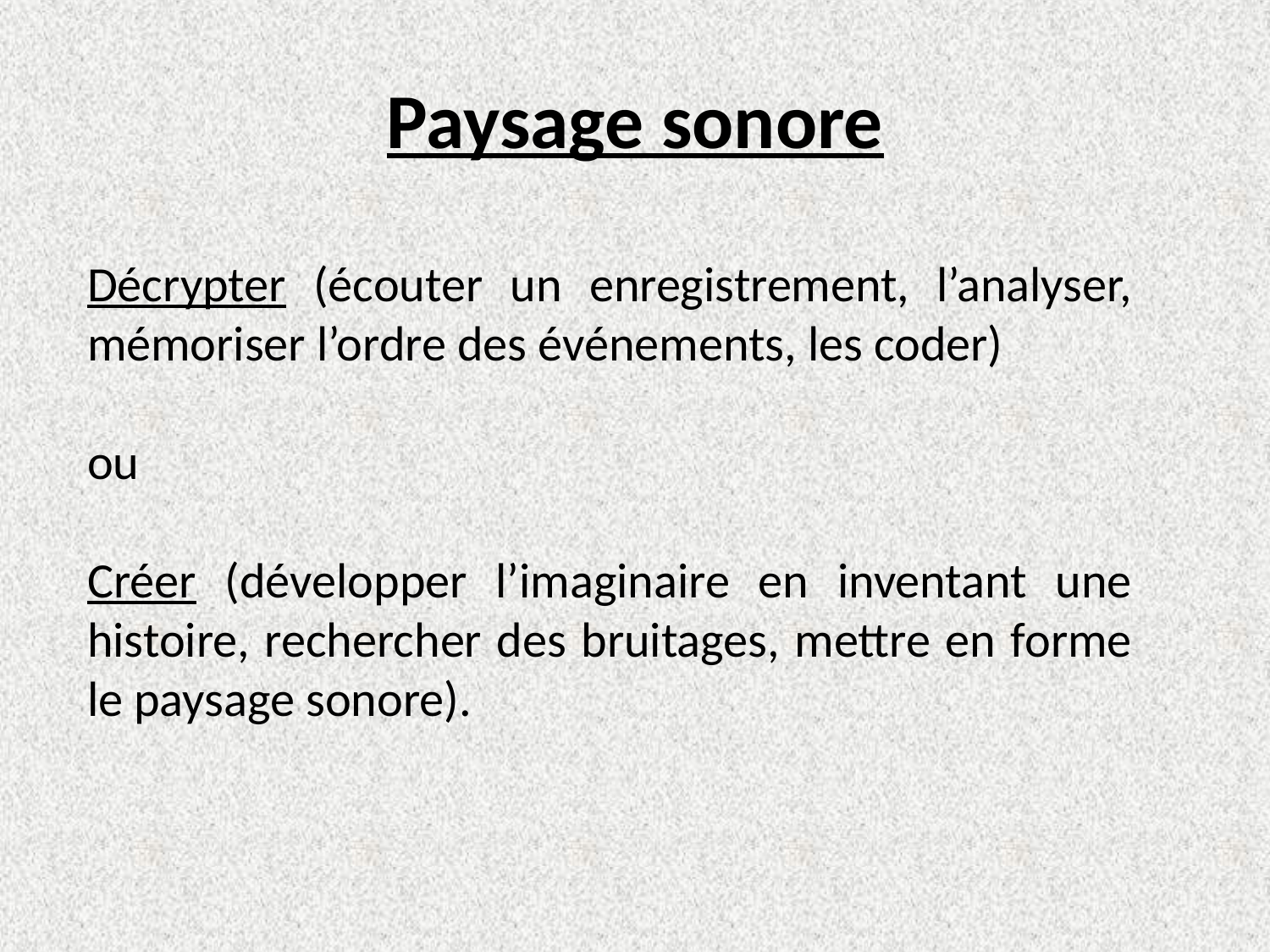

# Paysage sonore
Décrypter (écouter un enregistrement, l’analyser, mémoriser l’ordre des événements, les coder)

ou

Créer (développer l’imaginaire en inventant une histoire, rechercher des bruitages, mettre en forme le paysage sonore).